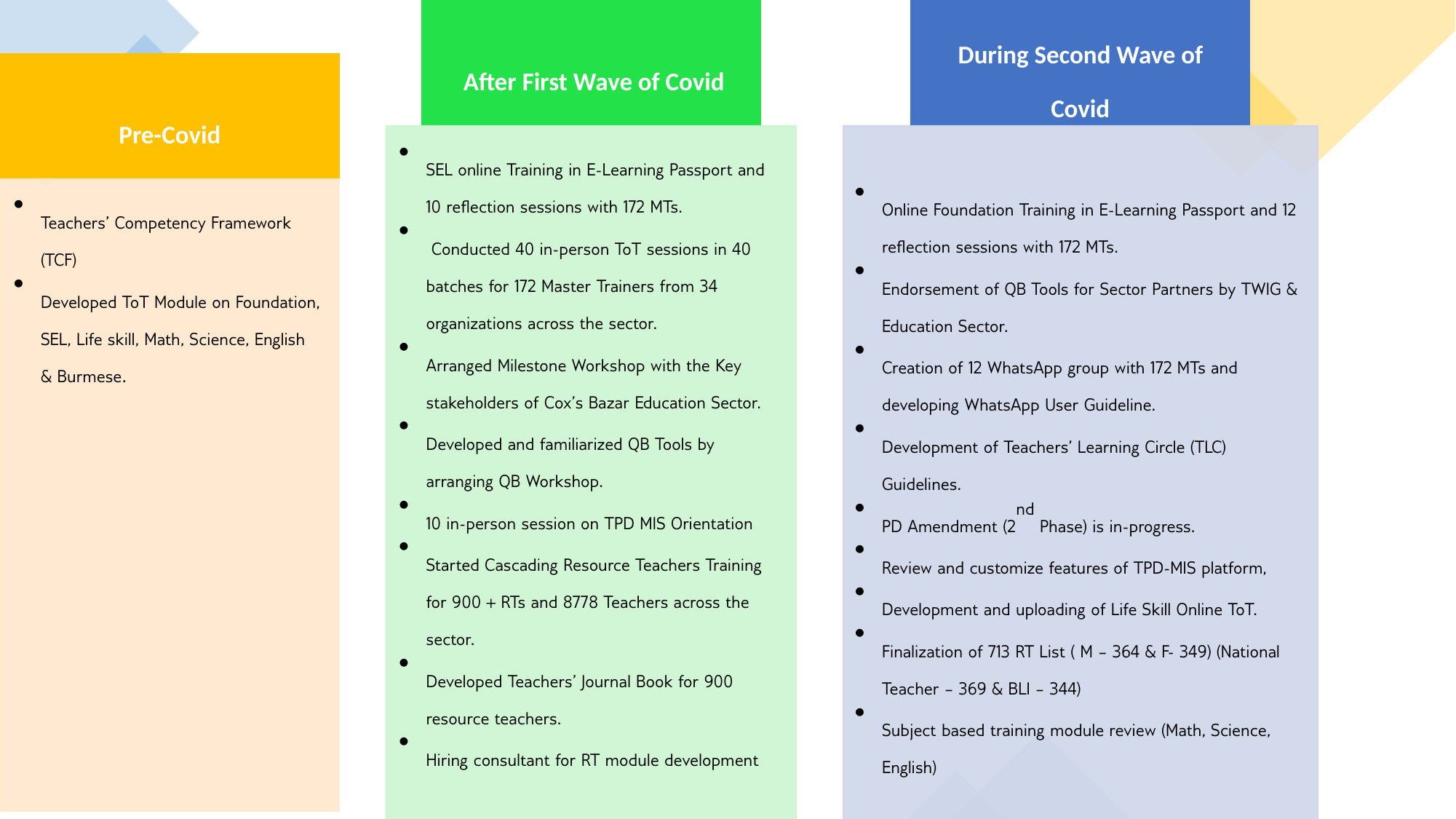

#

Pre-Covid
Teachers’ Competency Framework (TCF)
Developed ToT Module on Foundation, SEL, Life skill, Math, Science, English & Burmese.
 After First Wave of Covid
SEL online Training in E-Learning Passport and 10 reflection sessions with 172 MTs.
 Conducted 40 in-person ToT sessions in 40 batches for 172 Master Trainers from 34 organizations across the sector.
Arranged Milestone Workshop with the Key stakeholders of Cox’s Bazar Education Sector.
Developed and familiarized QB Tools by arranging QB Workshop.
10 in-person session on TPD MIS Orientation
Started Cascading Resource Teachers Training for 900 + RTs and 8778 Teachers across the sector.
Developed Teachers’ Journal Book for 900 resource teachers.
Hiring consultant for RT module development

During Second Wave of Covid

Online Foundation Training in E-Learning Passport and 12 reflection sessions with 172 MTs.
Endorsement of QB Tools for Sector Partners by TWIG & Education Sector.
Creation of 12 WhatsApp group with 172 MTs and developing WhatsApp User Guideline.
Development of Teachers’ Learning Circle (TLC) Guidelines.
PD Amendment (2nd Phase) is in-progress.
Review and customize features of TPD-MIS platform,
Development and uploading of Life Skill Online ToT.
Finalization of 713 RT List ( M – 364 & F- 349) (National Teacher – 369 & BLI – 344)
Subject based training module review (Math, Science, English)